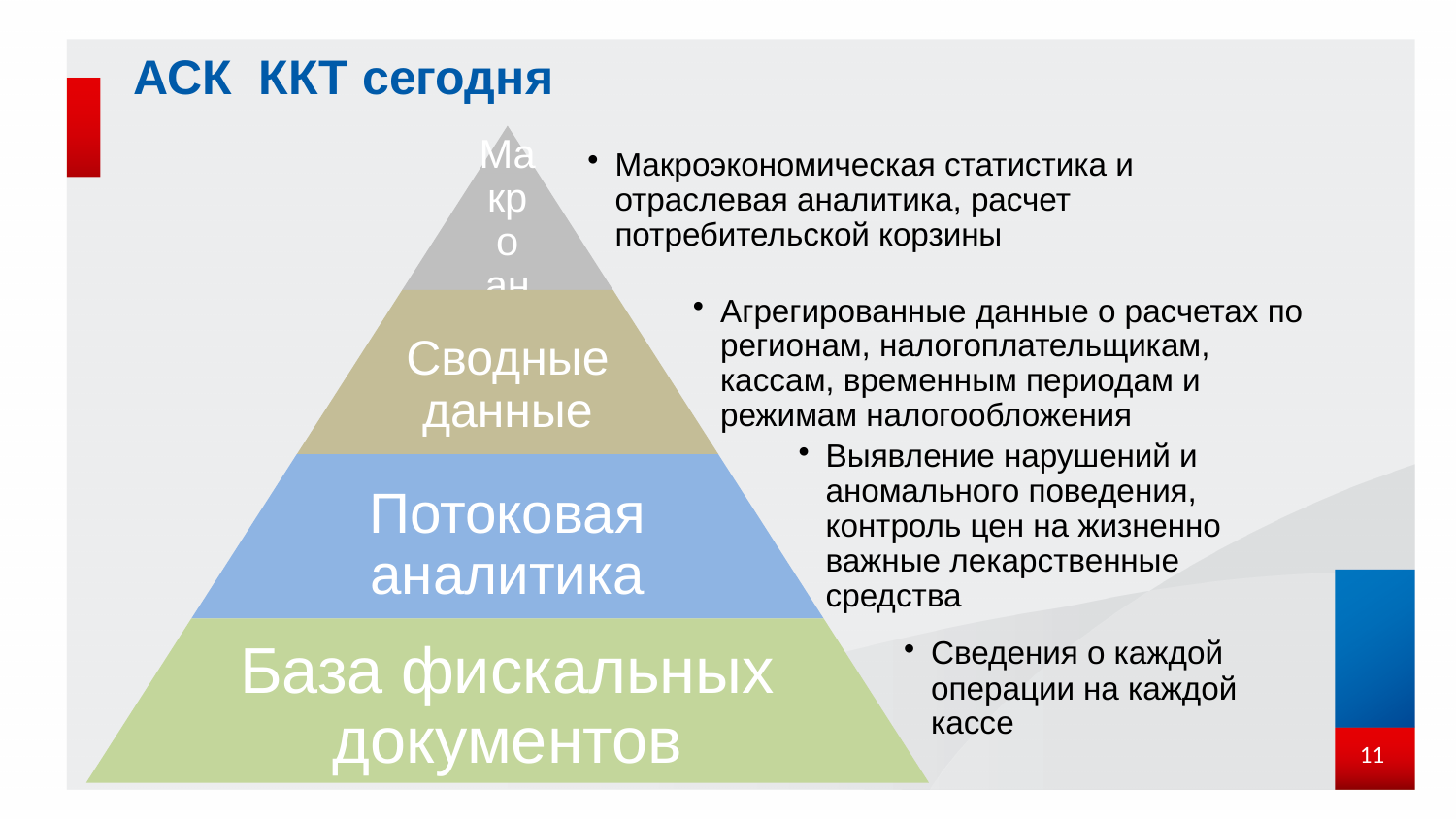

АСК  ККТ сегодня

Макроэкономическая статистика и отраслевая аналитика, расчет потребительской корзины

Макро анализ
Агрегированные данные о расчетах по регионам, налогоплательщикам, кассам, временным периодам и режимам налогообложения
Сводные данные
Выявление нарушений и аномального поведения, контроль цен на жизненно важные лекарственные средства
Потоковая аналитика
Сведения о каждой операции на каждой кассе
База фискальных документов
11